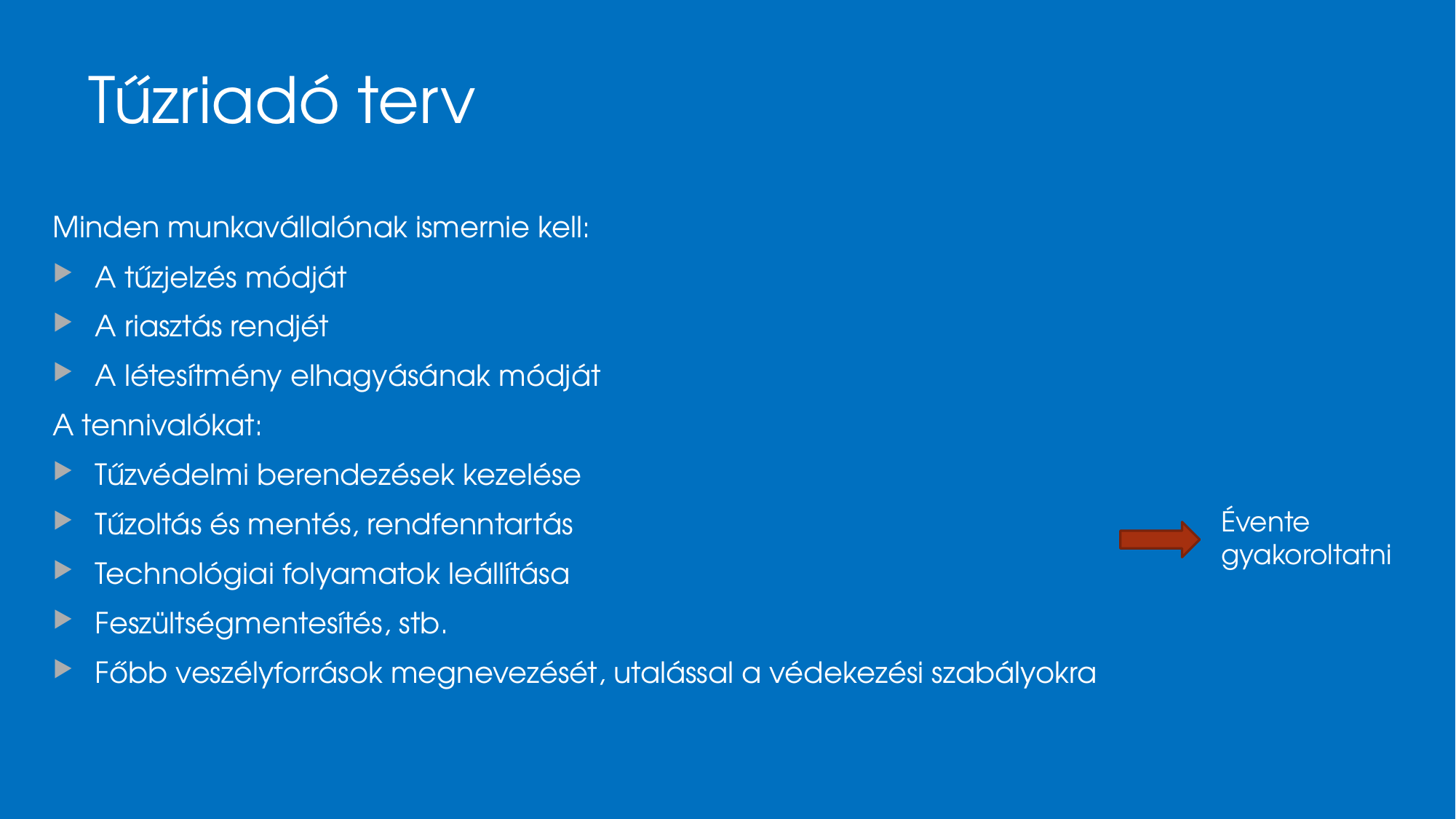

# Tűzriadó terv
Minden munkavállalónak ismernie kell:
A tűzjelzés módját
A riasztás rendjét
A létesítmény elhagyásának módját
A tennivalókat:
Tűzvédelmi berendezések kezelése
Tűzoltás és mentés, rendfenntartás
Technológiai folyamatok leállítása
Feszültségmentesítés, stb.
Főbb veszélyforrások megnevezését, utalással a védekezési szabályokra

Évente gyakoroltatni